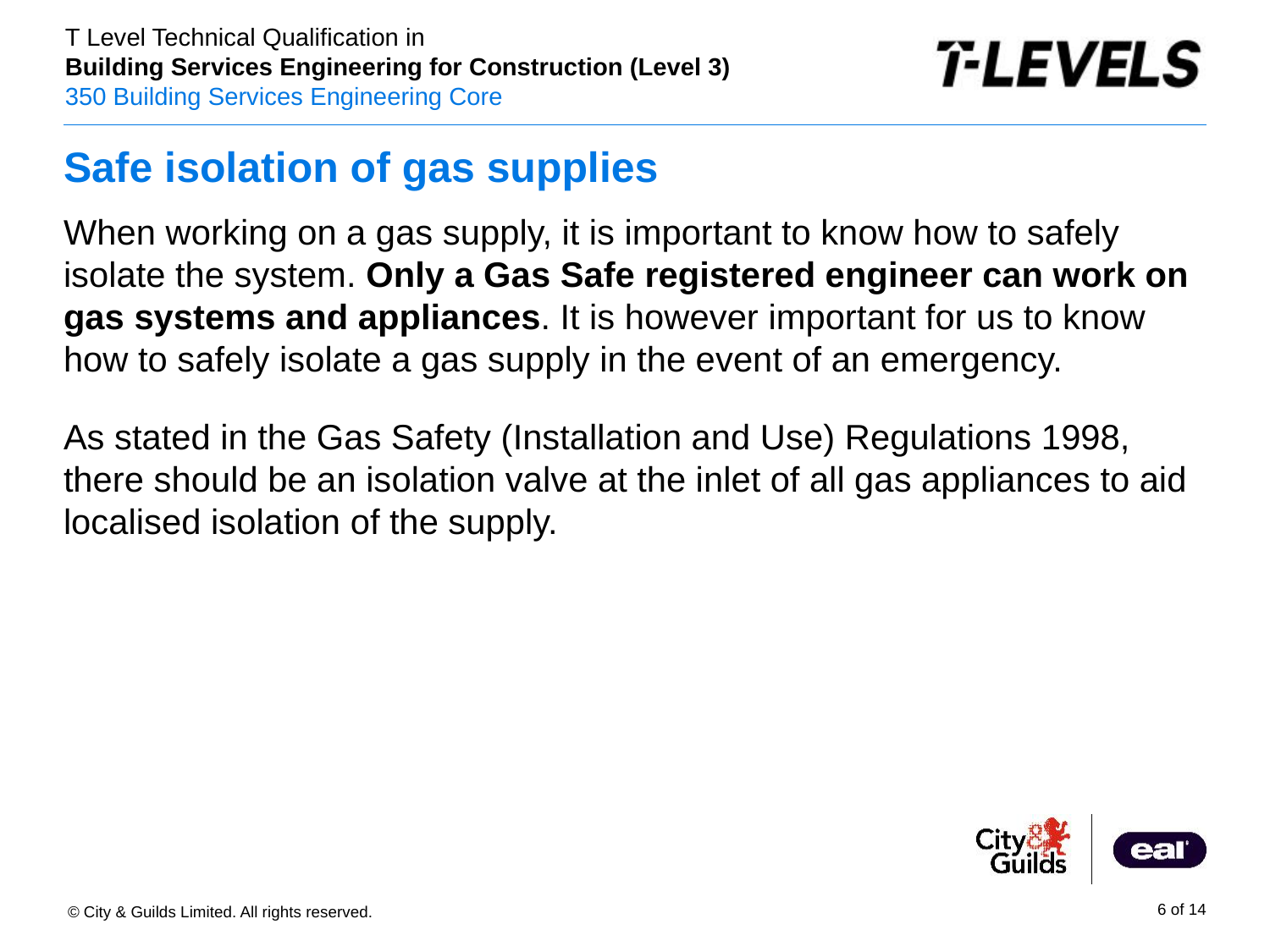

# Safe isolation of gas supplies
When working on a gas supply, it is important to know how to safely isolate the system. Only a Gas Safe registered engineer can work on gas systems and appliances. It is however important for us to know how to safely isolate a gas supply in the event of an emergency.
As stated in the Gas Safety (Installation and Use) Regulations 1998, there should be an isolation valve at the inlet of all gas appliances to aid localised isolation of the supply.